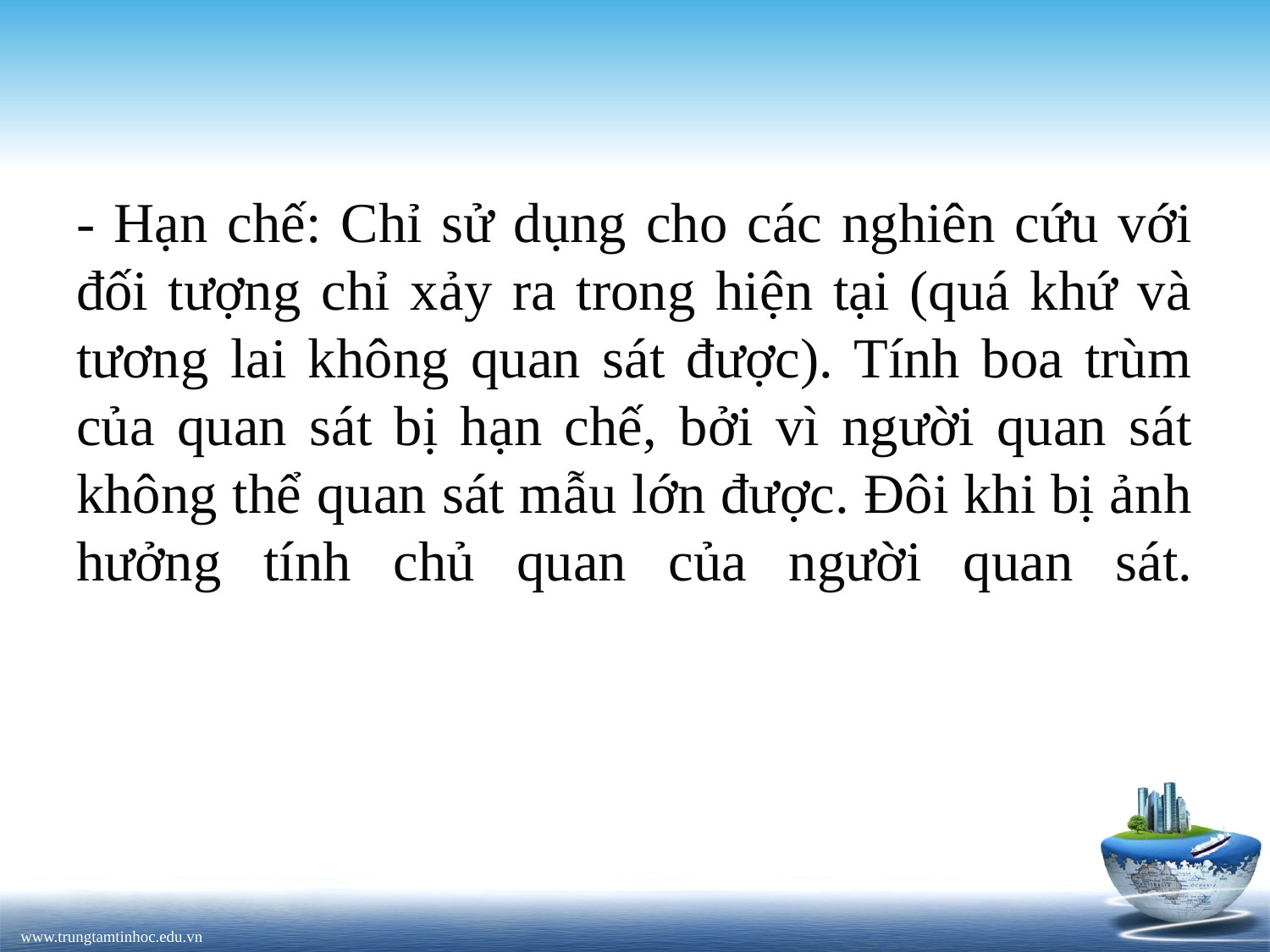

- Hạn chế: Chỉ sử dụng cho các nghiên cứu với đối tượng chỉ xảy ra trong hiện tại (quá khứ và tương lai không quan sát được). Tính boa trùm của quan sát bị hạn chế, bởi vì người quan sát không thể quan sát mẫu lớn được. Đôi khi bị ảnh hưởng tính chủ quan của người quan sát.